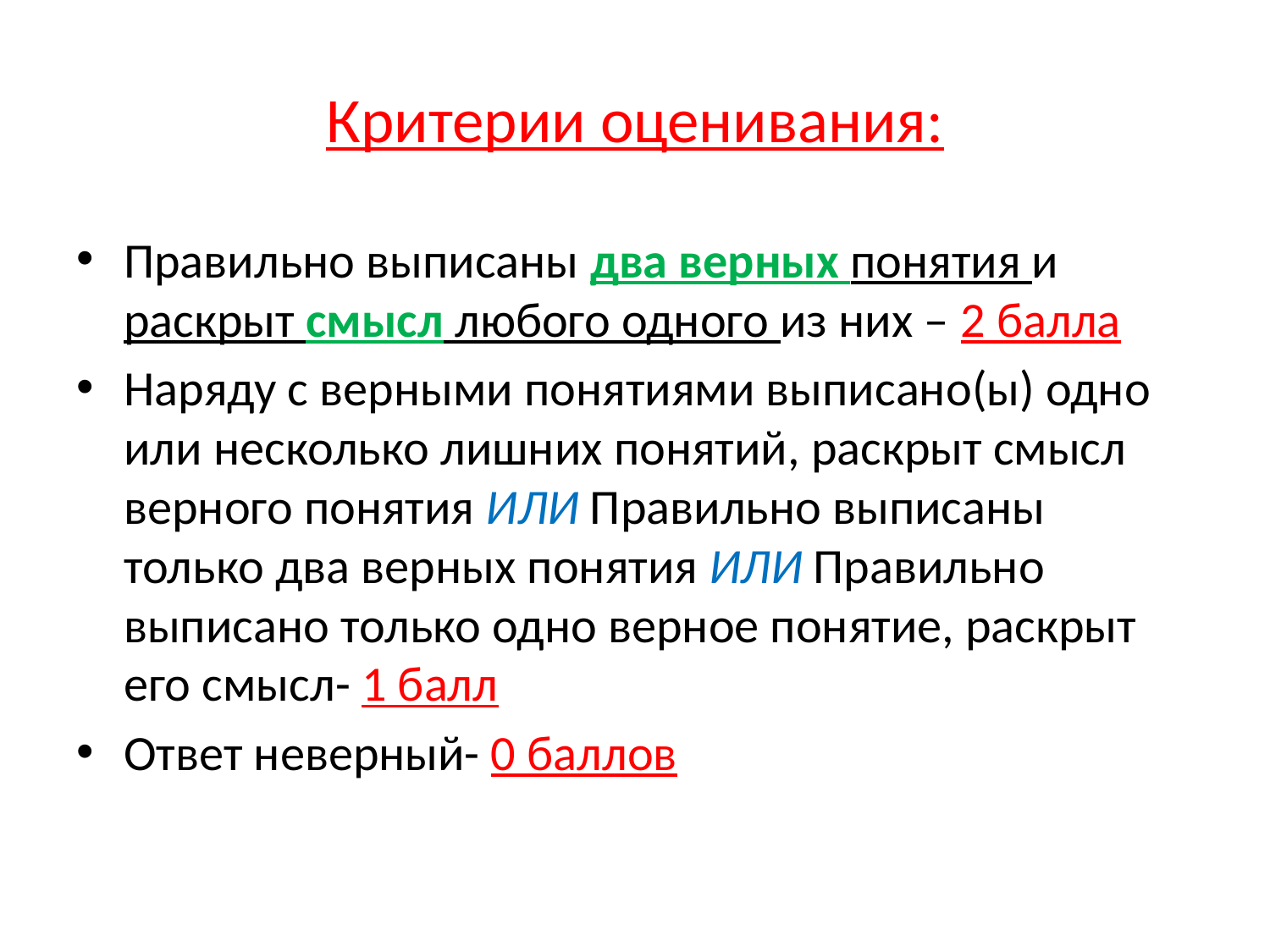

# Критерии оценивания:
Правильно выписаны два верных понятия и раскрыт смысл любого одного из них – 2 балла
Наряду с верными понятиями выписано(ы) одно или несколько лишних понятий, раскрыт смысл верного понятия ИЛИ Правильно выписаны только два верных понятия ИЛИ Правильно выписано только одно верное понятие, раскрыт его смысл- 1 балл
Ответ неверный- 0 баллов